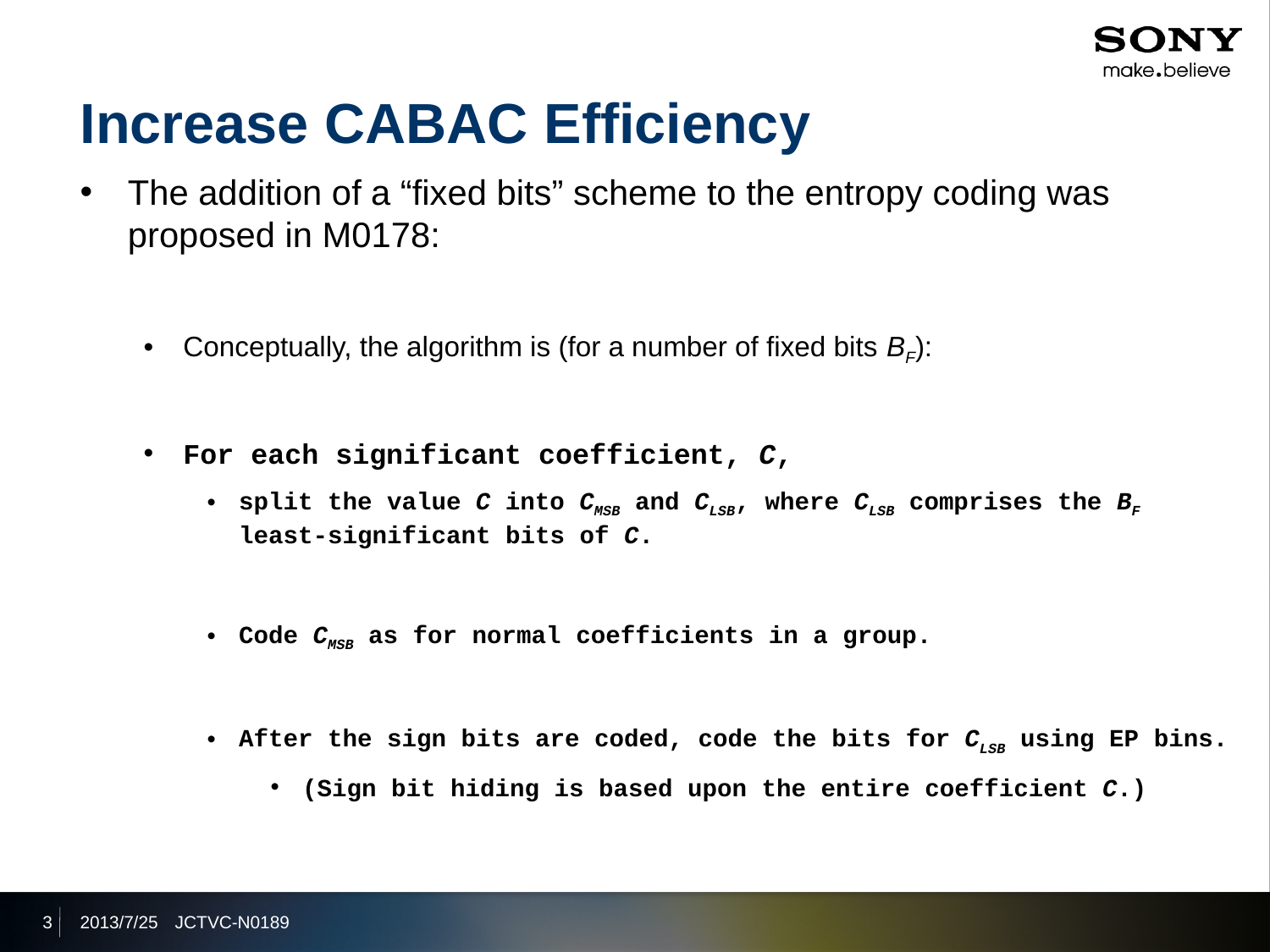

# Increase CABAC Efficiency
The addition of a “fixed bits” scheme to the entropy coding was proposed in M0178:

Conceptually, the algorithm is (for a number of fixed bits BF):

For each significant coefficient, C,
split the value C into CMSB and CLSB, where CLSB comprises the BF least-significant bits of C.

Code CMSB as for normal coefficients in a group.

After the sign bits are coded, code the bits for CLSB using EP bins.
(Sign bit hiding is based upon the entire coefficient C.)
3
2013/7/25
JCTVC-N0189